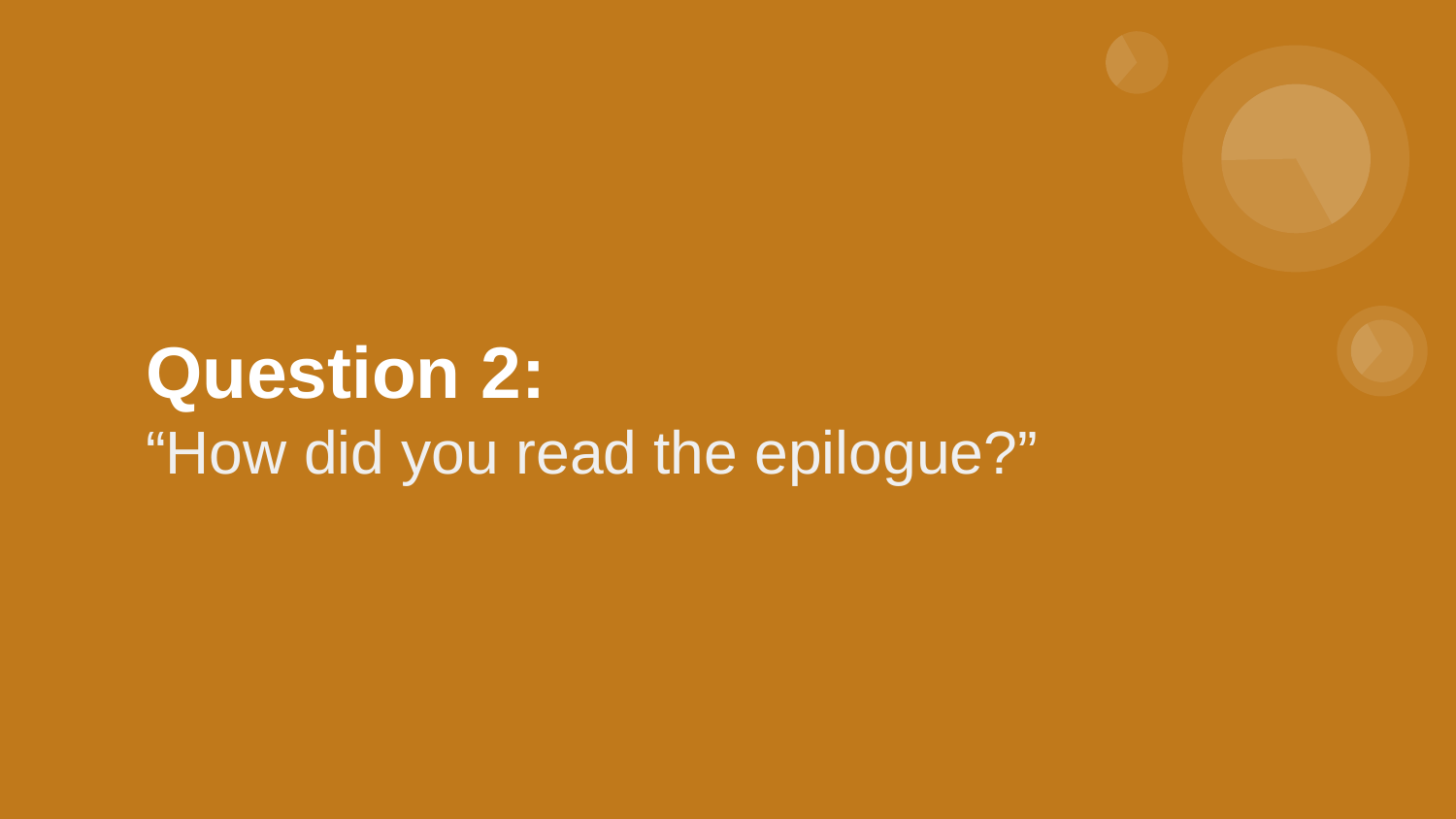

# Question 2:
“How did you read the epilogue?”